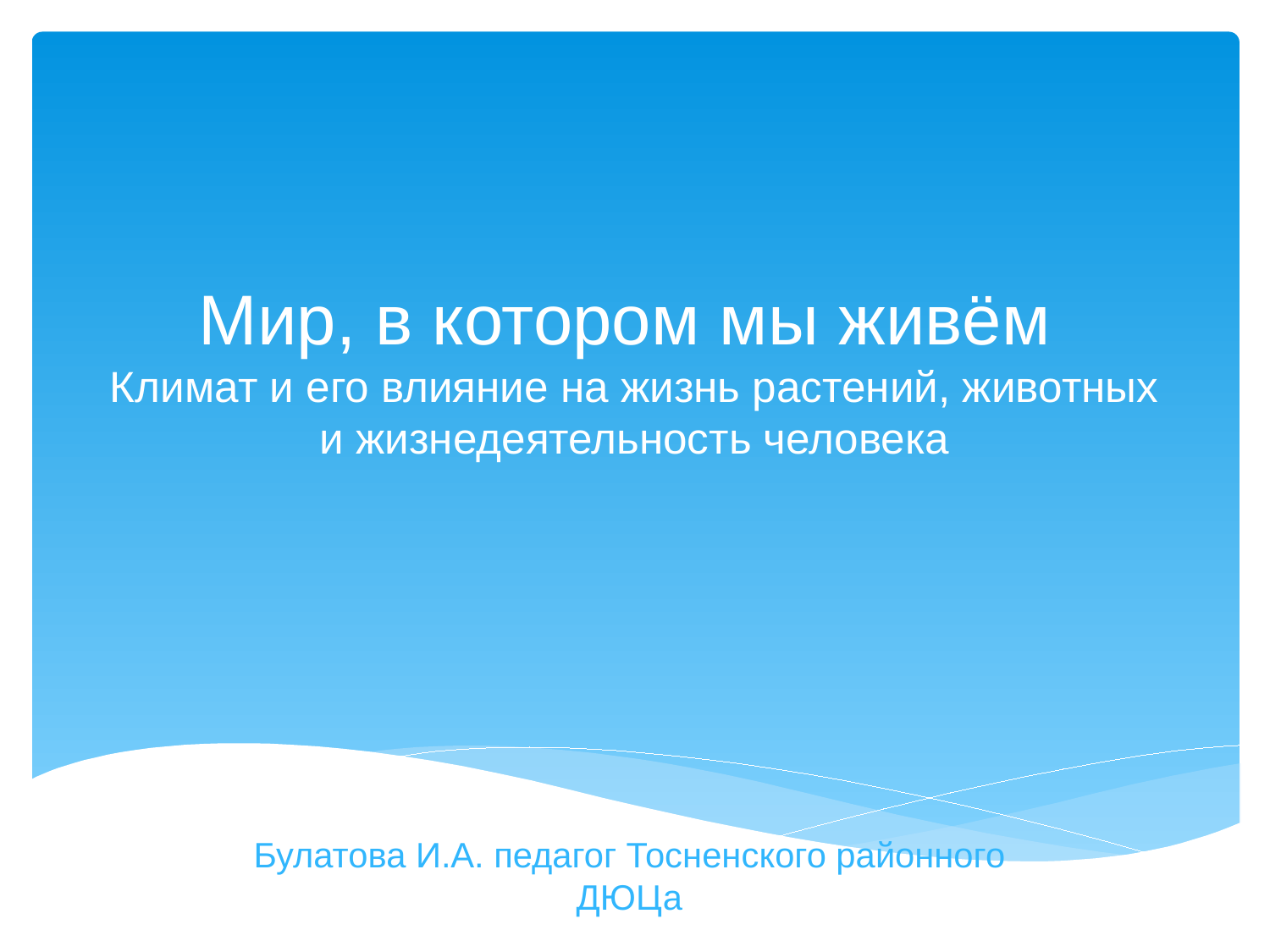

# Мир, в котором мы живём Климат и его влияние на жизнь растений, животных и жизнедеятельность человека
Булатова И.А. педагог Тосненского районного ДЮЦа